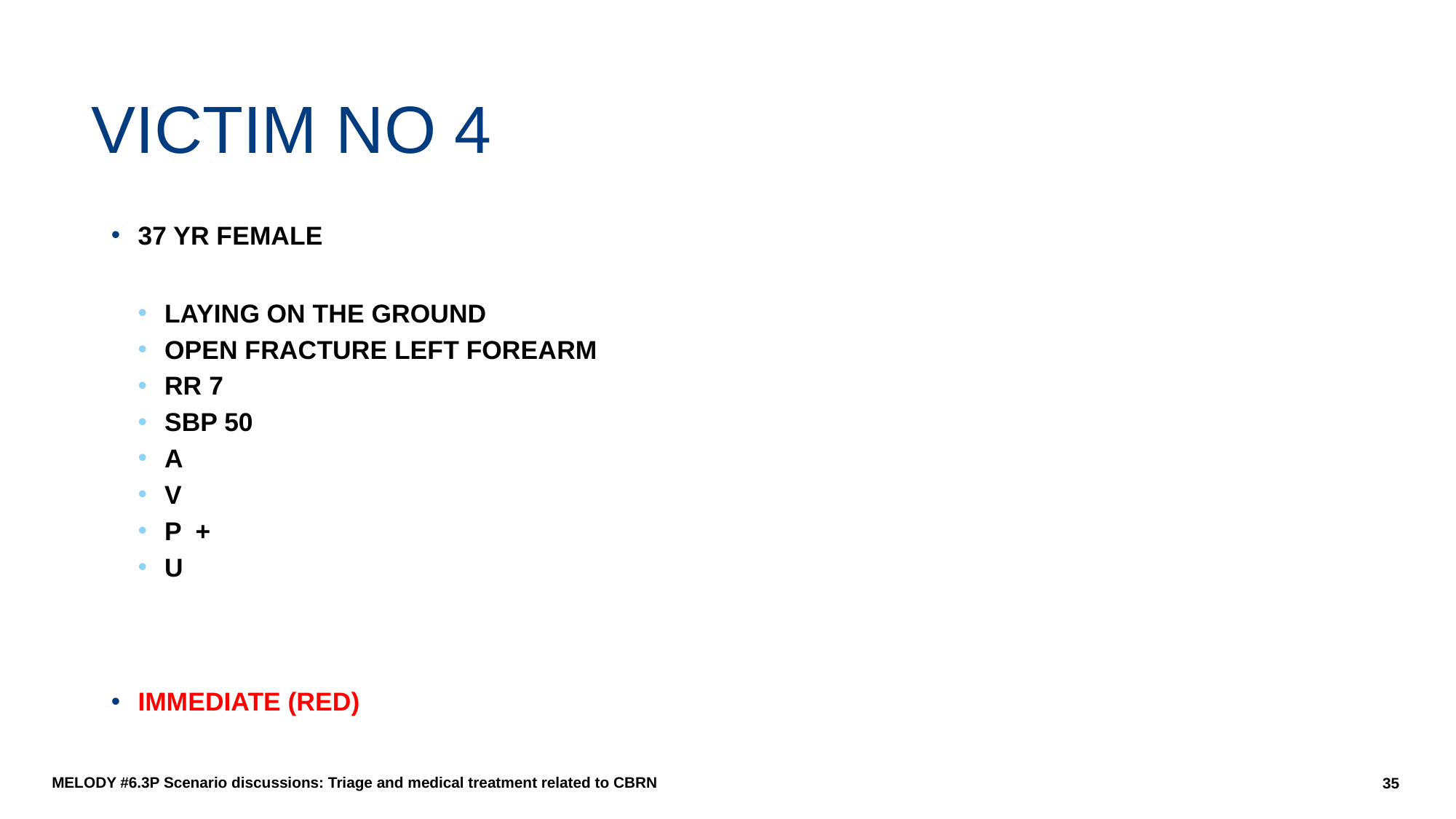

# VICTIM NO 4
37 YR FEMALE

LAYING ON THE GROUND
OPEN FRACTURE LEFT FOREARM
RR 7
SBP 50
A
V
P  +
U

IMMEDIATE (RED)

MELODY #6.3P Scenario discussions: Triage and medical treatment related to CBRN
35